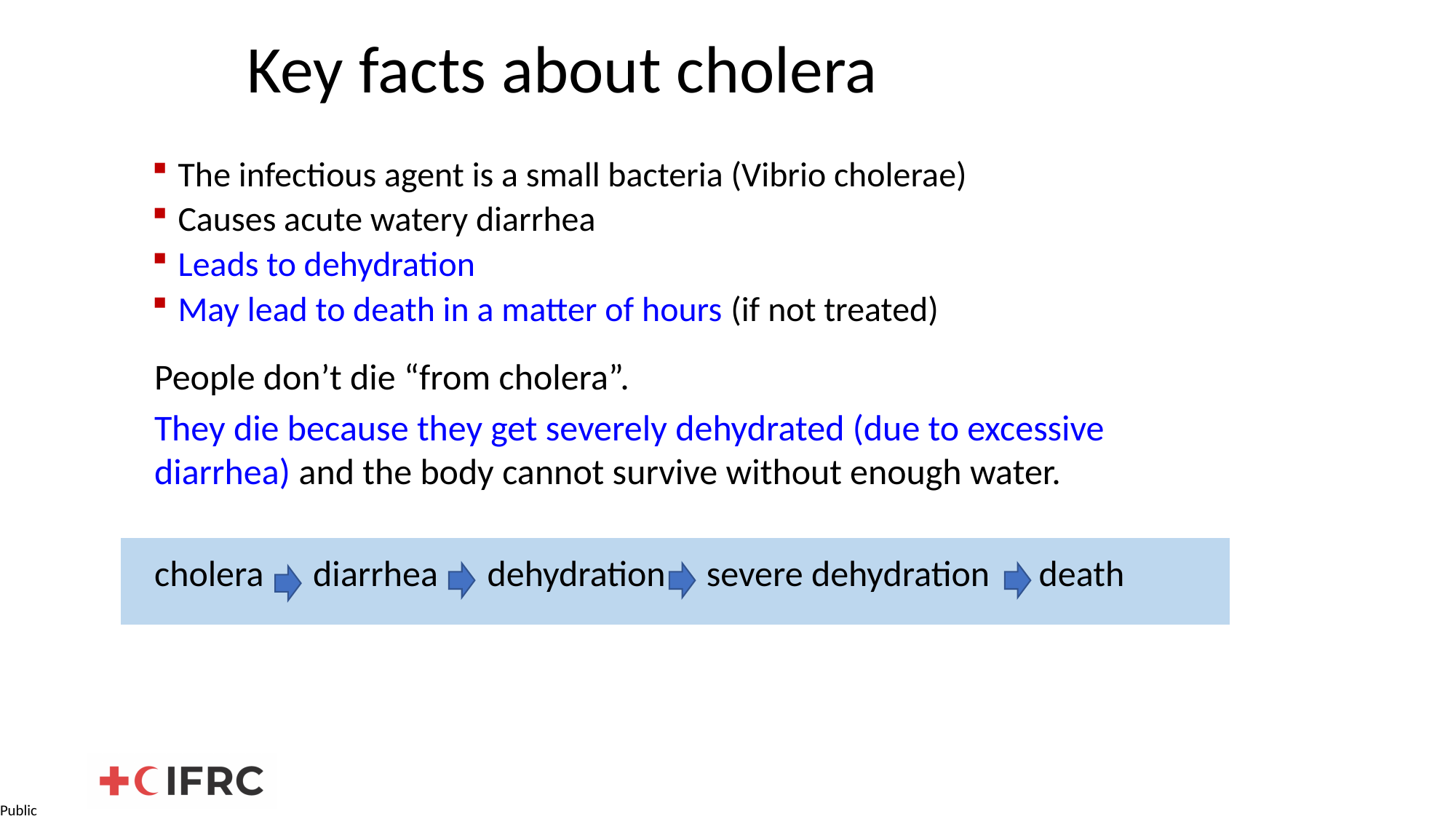

# Key facts about cholera
The infectious agent is a small bacteria (Vibrio cholerae)
Causes acute watery diarrhea
Leads to dehydration
May lead to death in a matter of hours (if not treated)

People don’t die “from cholera”.
They die because they get severely dehydrated (due to excessive diarrhea) and the body cannot survive without enough water.

cholera      diarrhea      dehydration     severe dehydration      death